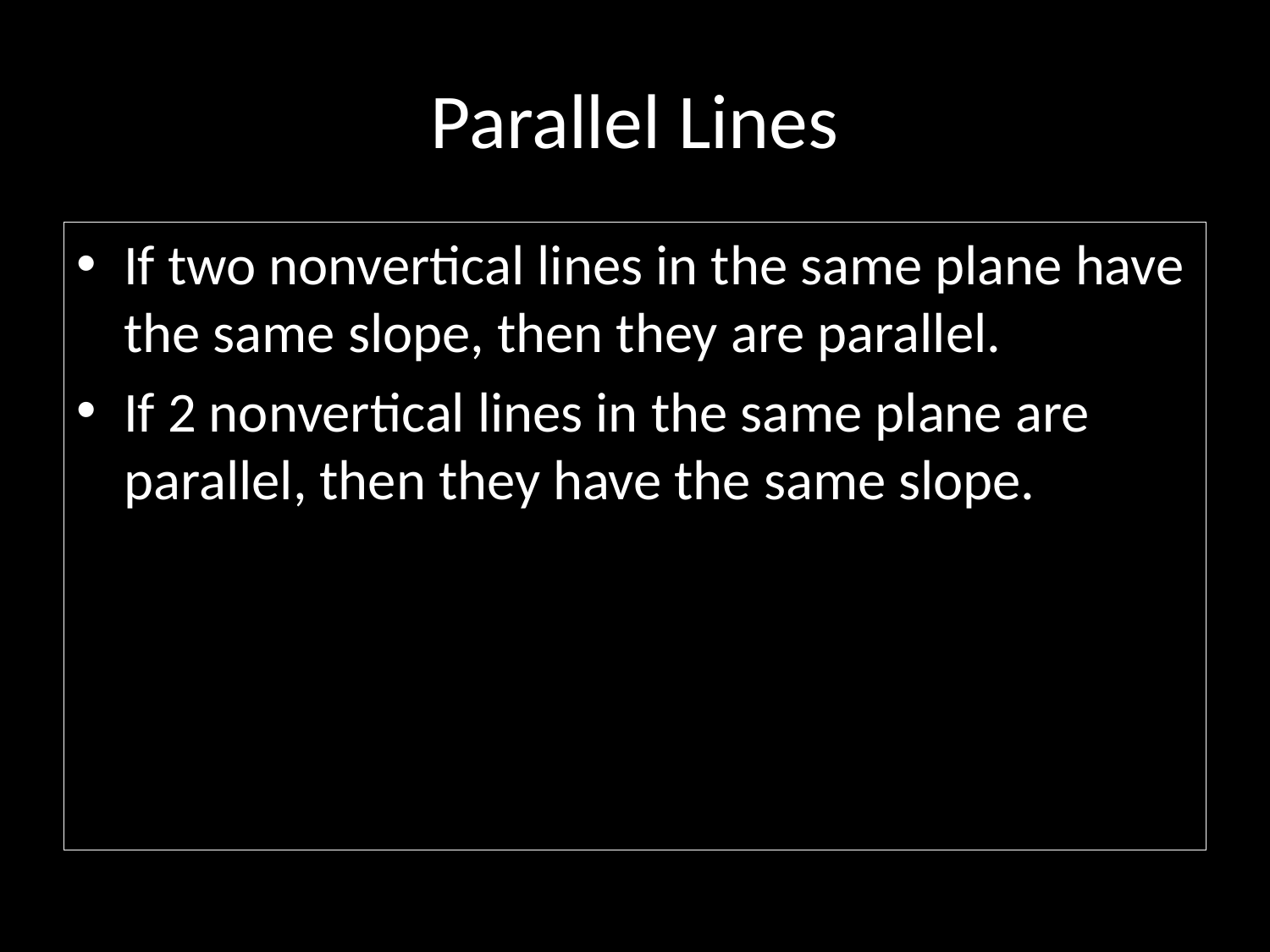

# Parallel Lines
If two nonvertical lines in the same plane have the same slope, then they are parallel.
If 2 nonvertical lines in the same plane are parallel, then they have the same slope.